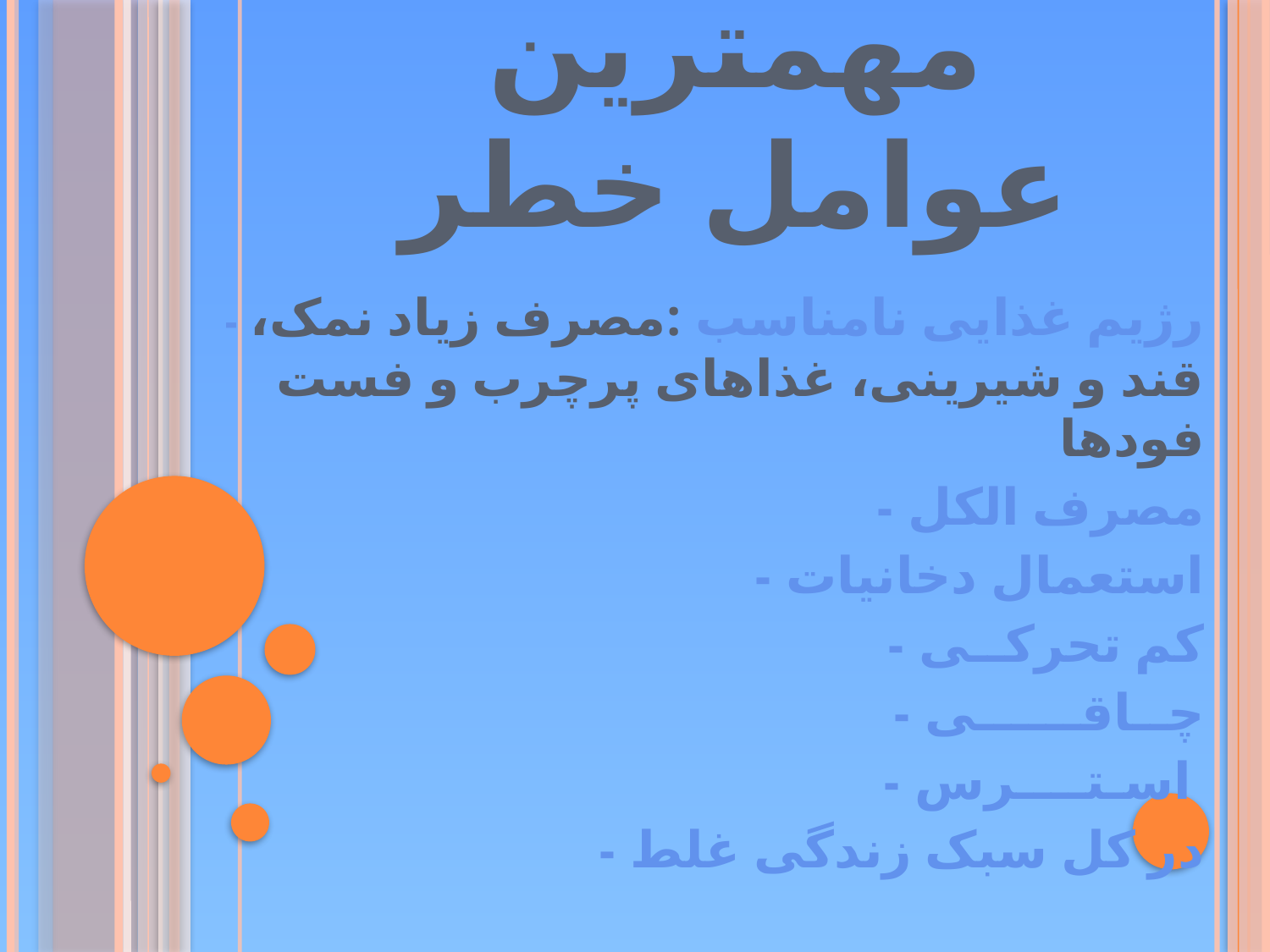

# مهمترین عوامل خطر

- رژیم غذایی نامناسب :مصرف زیاد نمک، قند و شیرینی، غذاهای پرچرب و فست فودها
- مصرف الکل
- استعمال دخانیات
- کم تحرکــی
- چــاقــــــی
- اسـتــــرس
- در کل سبک زندگی غلط